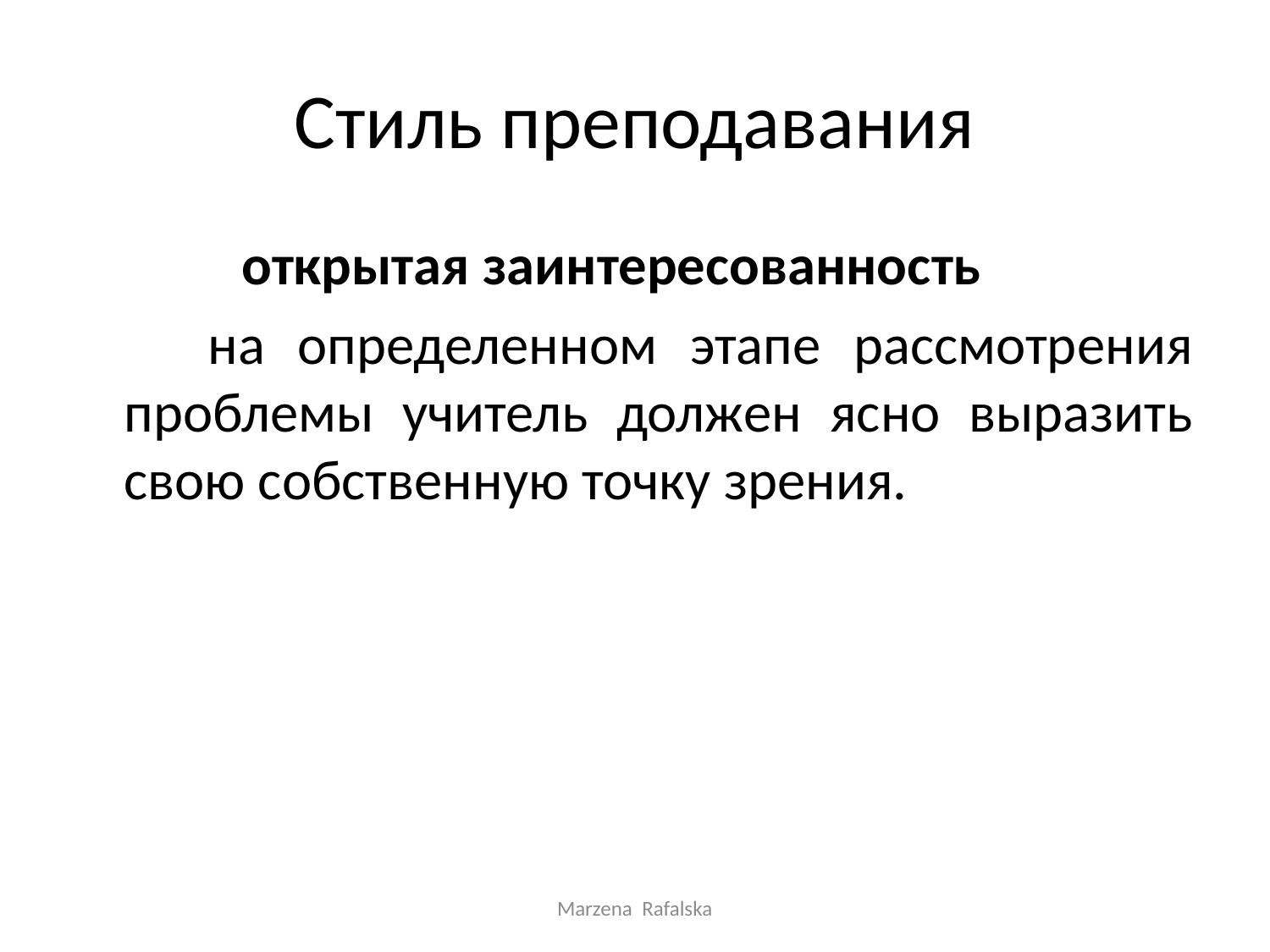

# Стиль преподавания
             открытая заинтересованность
    на определенном этапе рассмотрения проблемы учитель должен ясно выразить свою собственную точку зрения.
Marzena  Rafalska